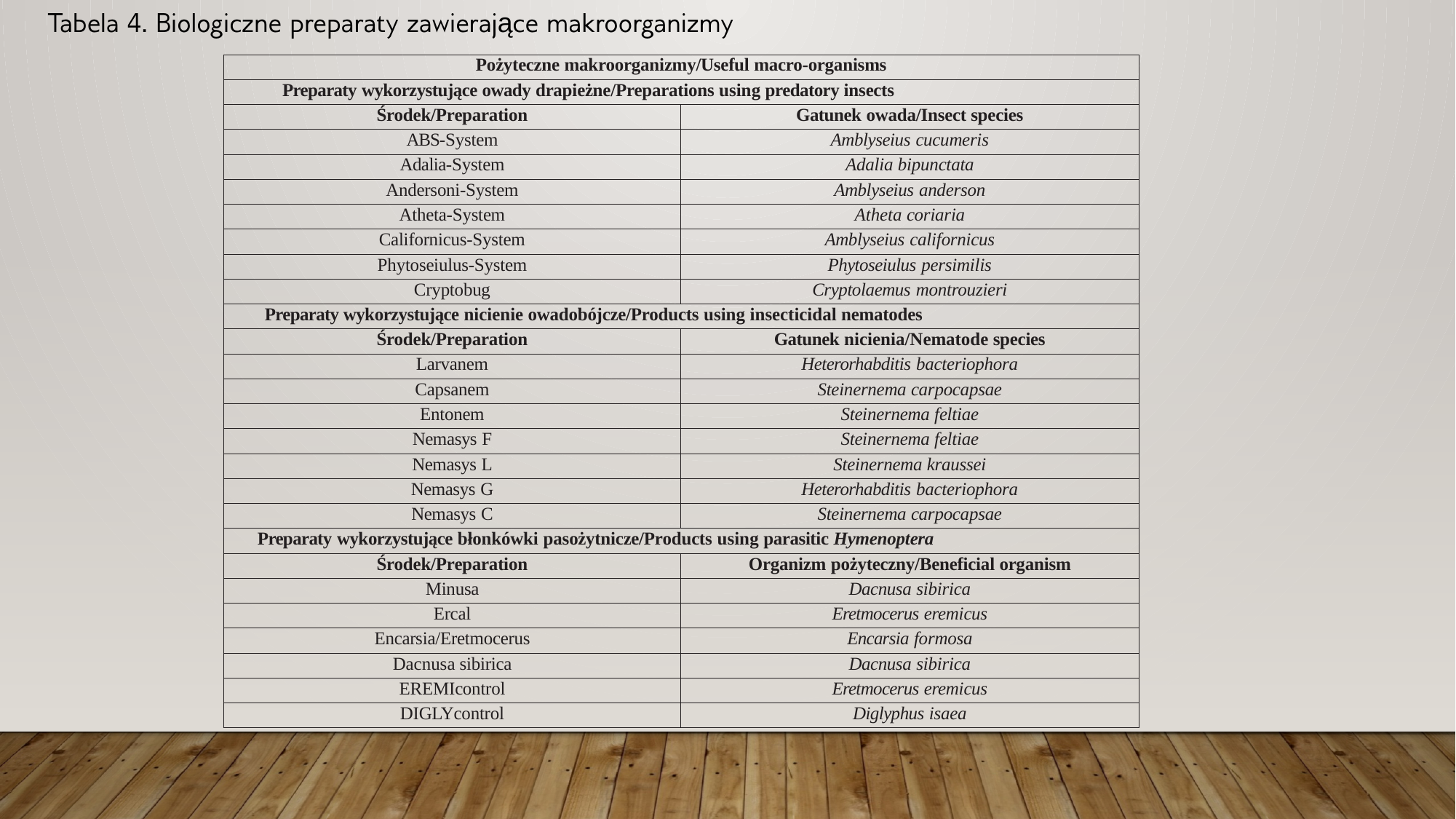

Tabela 4. Biologiczne preparaty zawierające makroorganizmy
| Pożyteczne makroorganizmy/Useful macro-organisms |  |
| --- | --- |
| Preparaty wykorzystujące owady drapieżne/Preparations using predatory insects |  |
| Środek/Preparation | Gatunek owada/Insect species |
| ABS-System | Amblyseius cucumeris |
| Adalia-System | Adalia bipunctata |
| Andersoni-System | Amblyseius anderson |
| Atheta-System | Atheta coriaria |
| Californicus-System | Amblyseius californicus |
| Phytoseiulus-System | Phytoseiulus persimilis |
| Cryptobug | Cryptolaemus montrouzieri |
| Preparaty wykorzystujące nicienie owadobójcze/Products using insecticidal nematodes |  |
| Środek/Preparation | Gatunek nicienia/Nematode species |
| Larvanem | Heterorhabditis bacteriophora |
| Capsanem | Steinernema carpocapsae |
| Entonem | Steinernema feltiae |
| Nemasys F | Steinernema feltiae |
| Nemasys L | Steinernema kraussei |
| Nemasys G | Heterorhabditis bacteriophora |
| Nemasys C | Steinernema carpocapsae |
| Preparaty wykorzystujące błonkówki pasożytnicze/Products using parasitic Hymenoptera |  |
| Środek/Preparation | Organizm pożyteczny/Beneficial organism |
| Minusa | Dacnusa sibirica |
| Ercal | Eretmocerus eremicus |
| Encarsia/Eretmocerus | Encarsia formosa |
| Dacnusa sibirica | Dacnusa sibirica |
| EREMIcontrol | Eretmocerus eremicus |
| DIGLYcontrol | Diglyphus isaea |